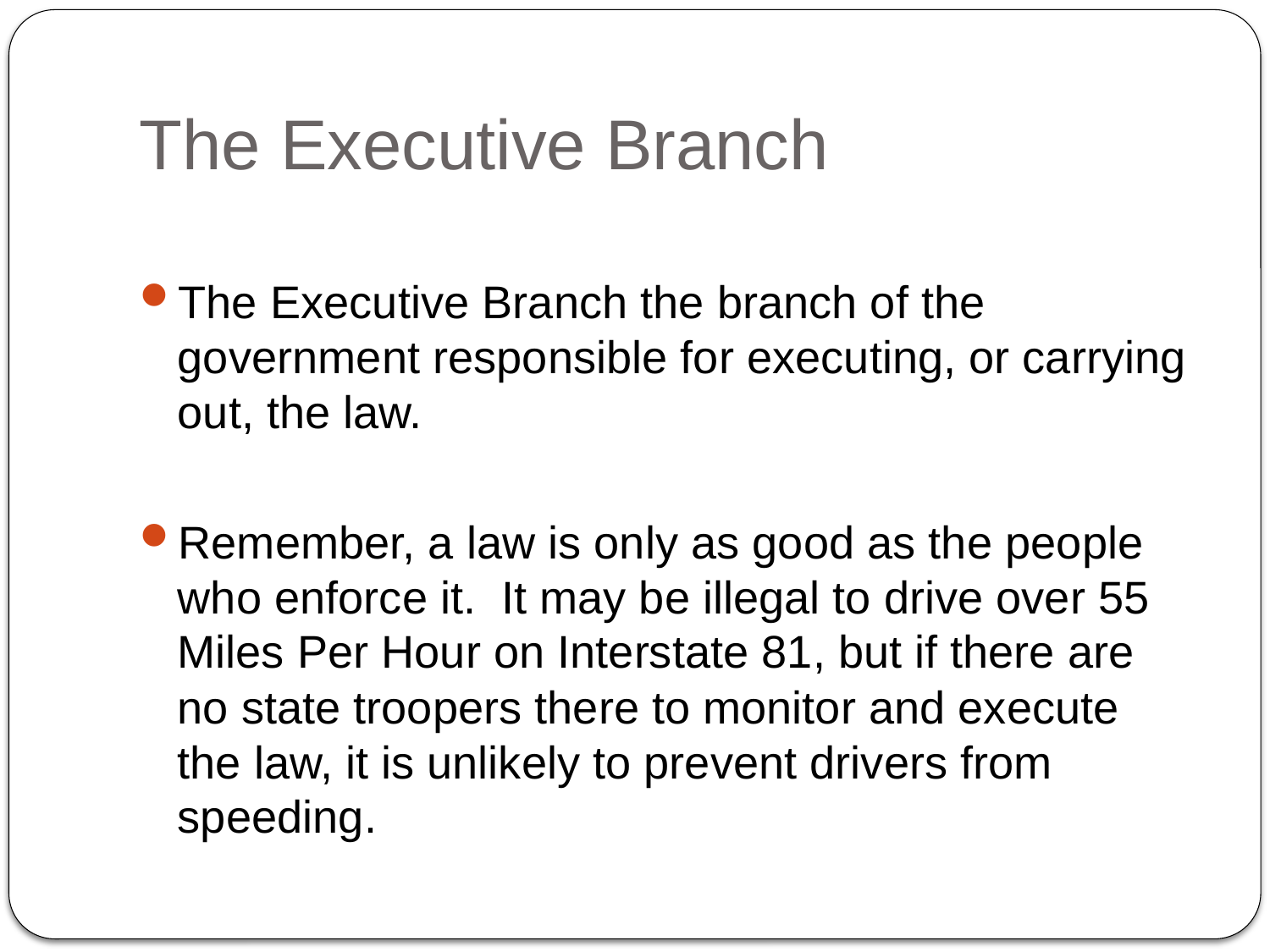

# The Executive Branch

The Executive Branch the branch of the government responsible for executing, or carrying out, the law.

Remember, a law is only as good as the people who enforce it.  It may be illegal to drive over 55 Miles Per Hour on Interstate 81, but if there are no state troopers there to monitor and execute the law, it is unlikely to prevent drivers from speeding.